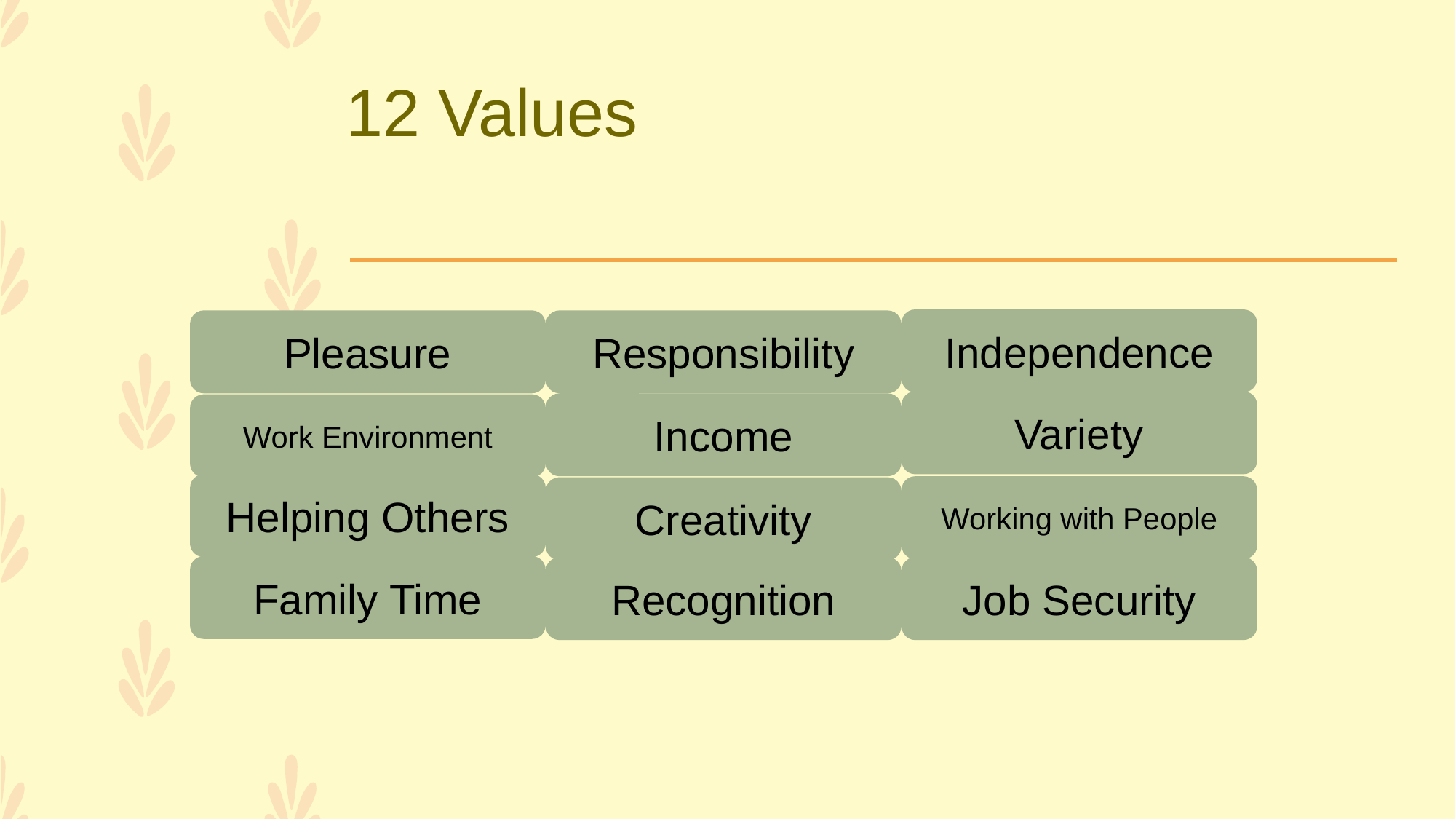

# 12 Values
Independence
Pleasure
Responsibility
Variety
Income
Work Environment
Helping Others
Working with People
Creativity
Family Time
Recognition
Job Security